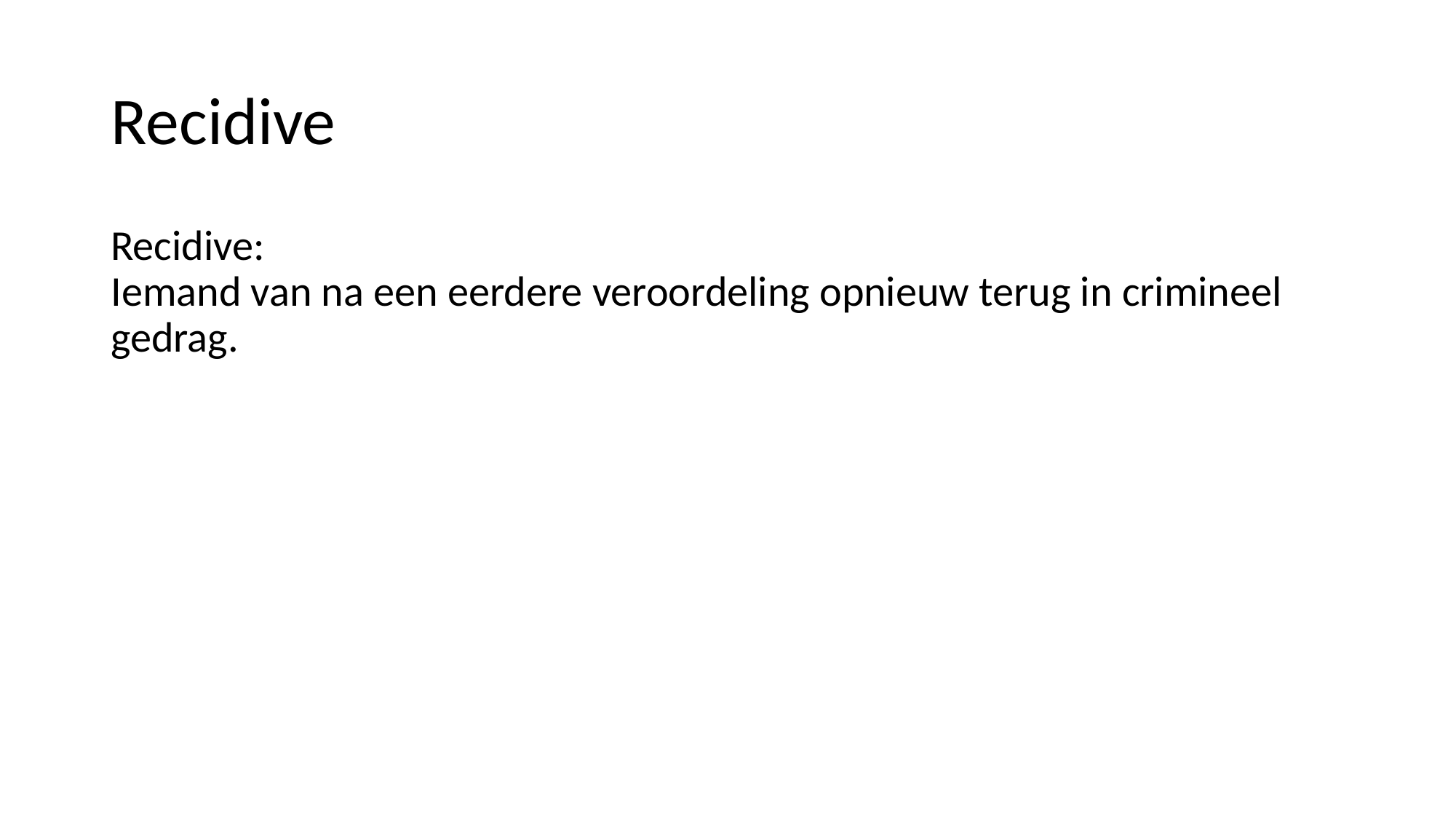

# Recidive
Recidive:
Iemand van na een eerdere veroordeling opnieuw terug in crimineel gedrag.